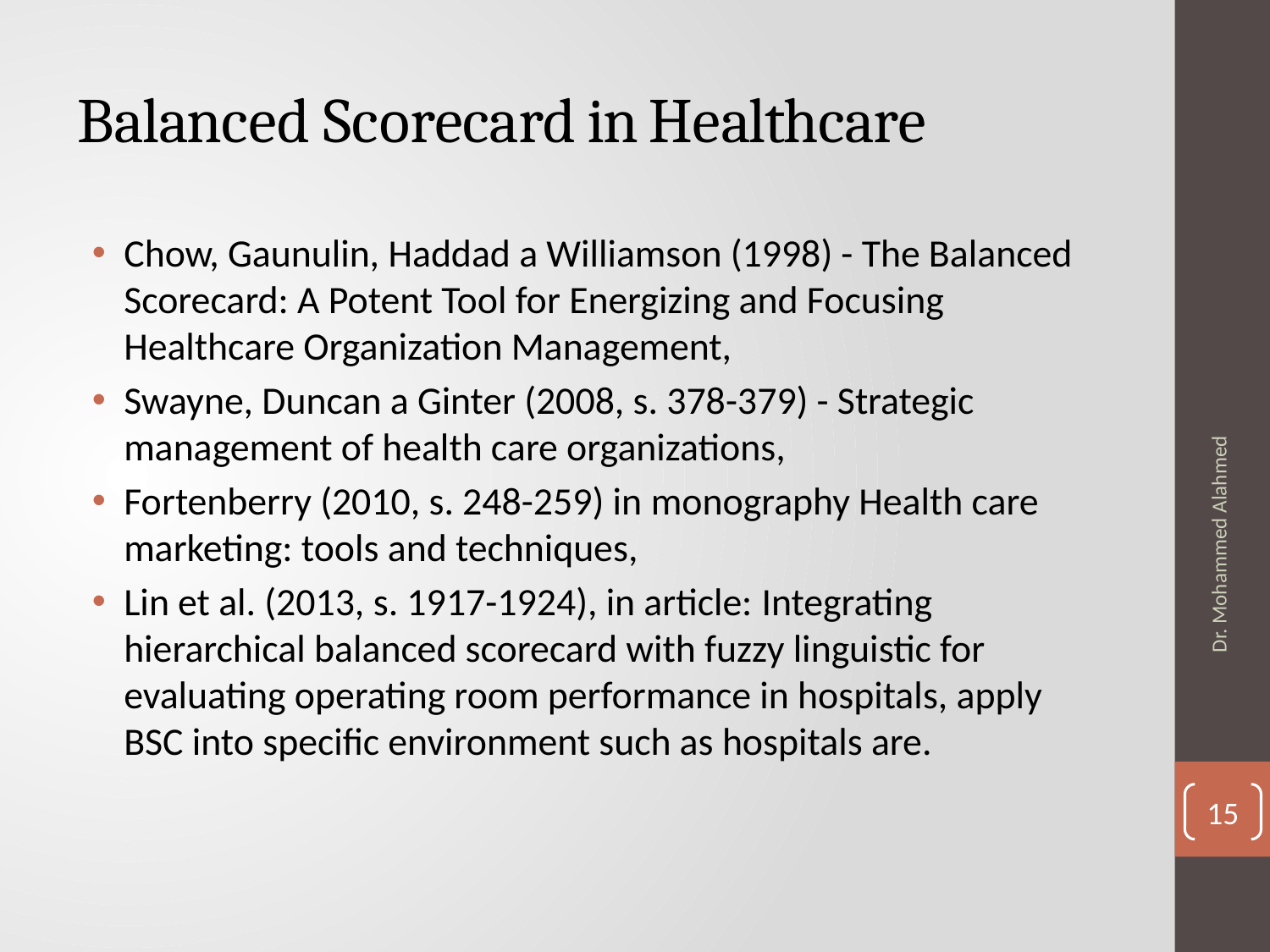

# Balanced Scorecard in Healthcare
Chow, Gaunulin, Haddad a Williamson (1998) - The Balanced Scorecard: A Potent Tool for Energizing and Focusing Healthcare Organization Management,
Swayne, Duncan a Ginter (2008, s. 378-379) - Strategic management of health care organizations,
Fortenberry (2010, s. 248-259) in monography Health care marketing: tools and techniques,
Lin et al. (2013, s. 1917-1924), in article: Integrating hierarchical balanced scorecard with fuzzy linguistic for evaluating operating room performance in hospitals, apply BSC into specific environment such as hospitals are.
Dr. Mohammed Alahmed
15